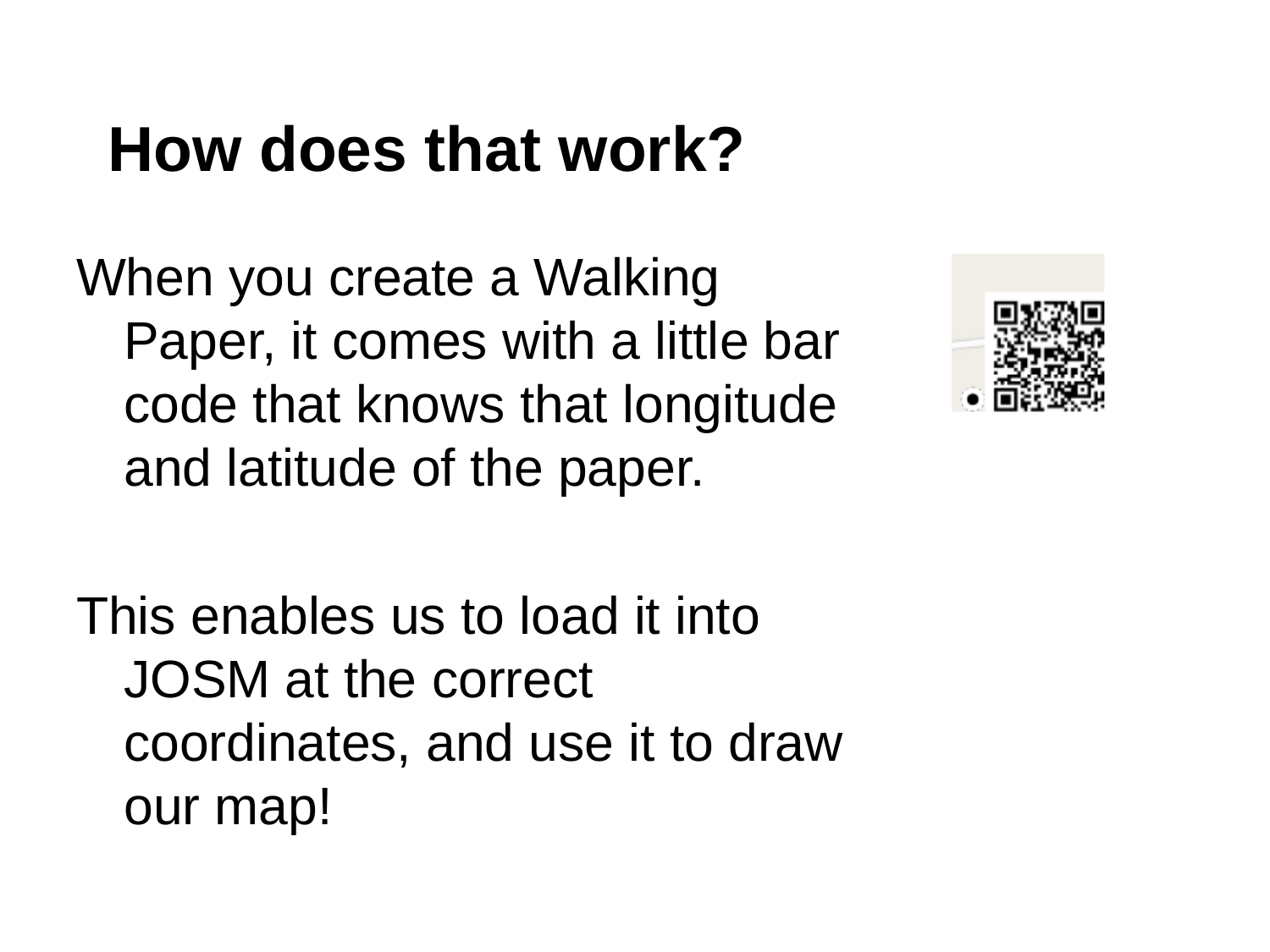

# How does that work?
When you create a Walking Paper, it comes with a little bar code that knows that longitude and latitude of the paper.

This enables us to load it into JOSM at the correct coordinates, and use it to draw our map!